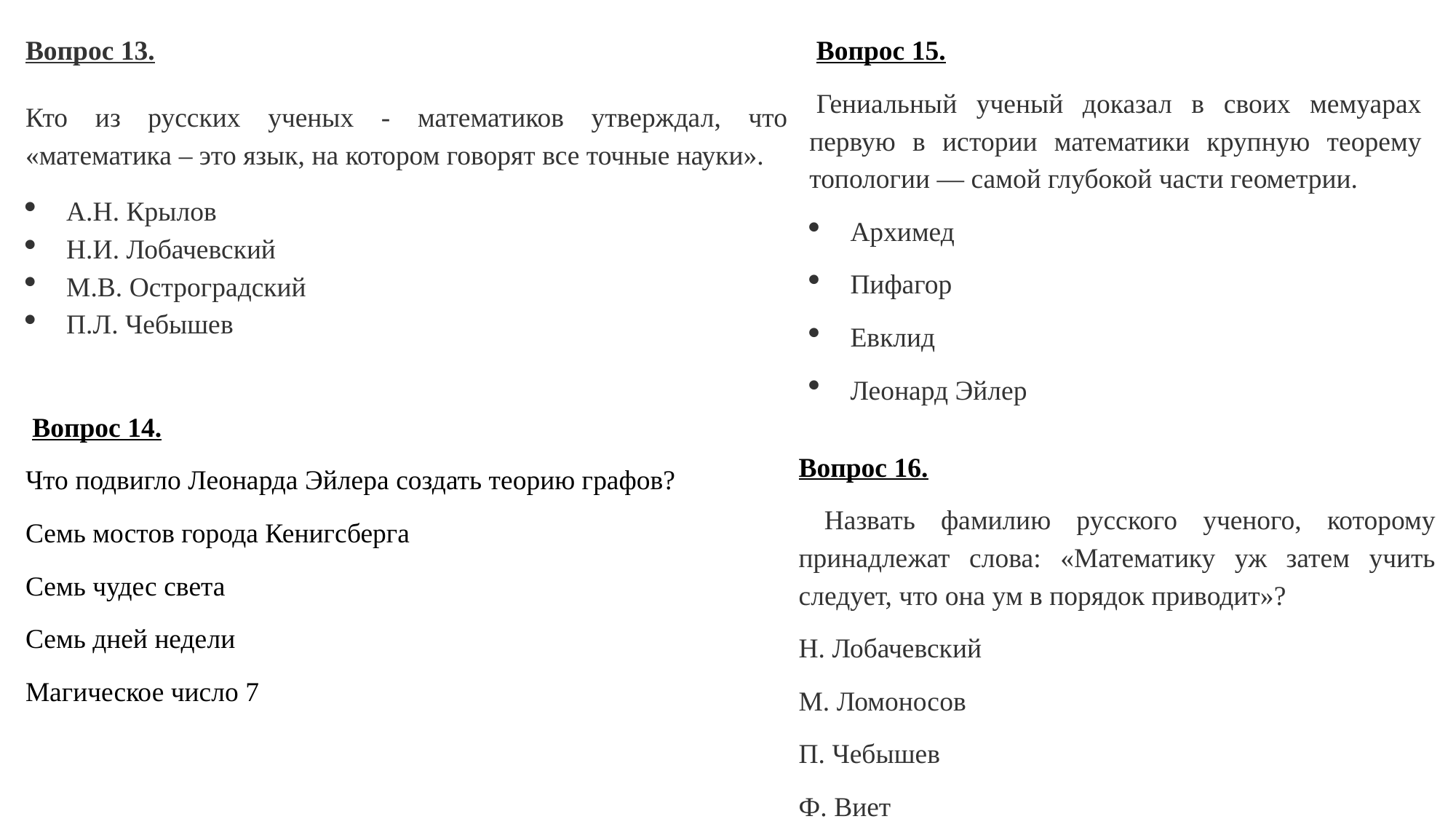

Вопрос 13.
Кто из русских ученых - математиков утверждал, что «математика – это язык, на котором говорят все точные науки».
А.Н. Крылов
Н.И. Лобачевский
М.В. Остроградский
П.Л. Чебышев
 Вопрос 15.
 Гениальный ученый доказал в своих мемуарах первую в истории математики крупную теорему топологии — самой глубокой части геометрии.
Архимед
Пифагор
Евклид
Леонард Эйлер
 Вопрос 14.
Что подвигло Леонарда Эйлера создать теорию графов?
Семь мостов города Кенигсберга
Семь чудес света
Семь дней недели
Магическое число 7
Вопрос 16.
 Назвать фамилию русского ученого, которому принадлежат слова: «Математику уж затем учить следует, что она ум в порядок приводит»?
Н. Лобачевский
М. Ломоносов
П. Чебышев
Ф. Виет